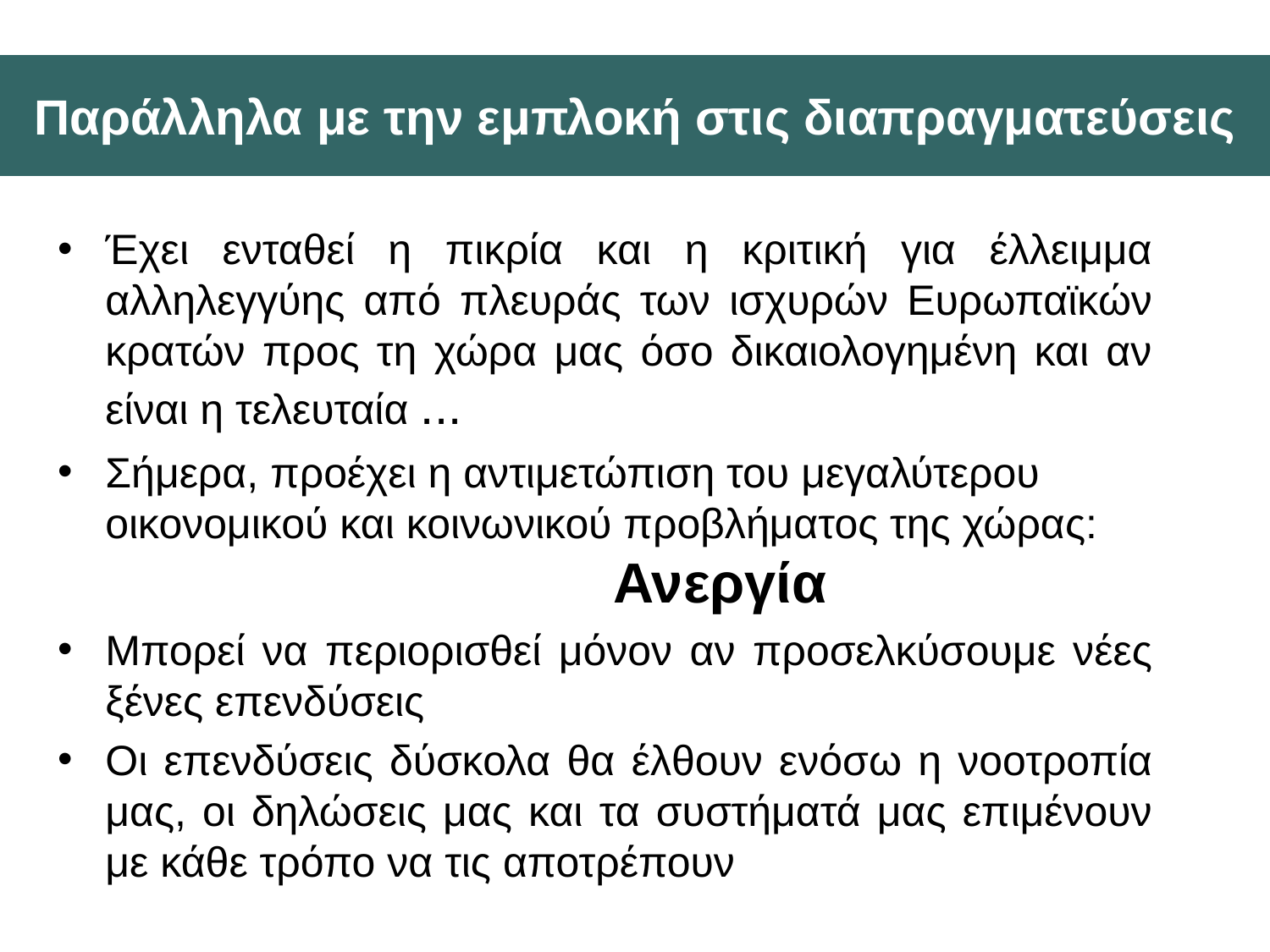

# Παράλληλα με την εμπλοκή στις διαπραγματεύσεις
Έχει ενταθεί η πικρία και η κριτική για έλλειμμα αλληλεγγύης από πλευράς των ισχυρών Ευρωπαϊκών κρατών προς τη χώρα μας όσο δικαιολογημένη και αν είναι η τελευταία ...
Σήμερα, προέχει η αντιμετώπιση του μεγαλύτερου οικονομικού και κοινωνικού προβλήματος της χώρας:  				Ανεργία
Μπορεί να περιορισθεί μόνον αν προσελκύσουμε νέες ξένες επενδύσεις
Οι επενδύσεις δύσκολα θα έλθουν ενόσω η νοοτροπία μας, οι δηλώσεις μας και τα συστήματά μας επιμένουν με κάθε τρόπο να τις αποτρέπουν